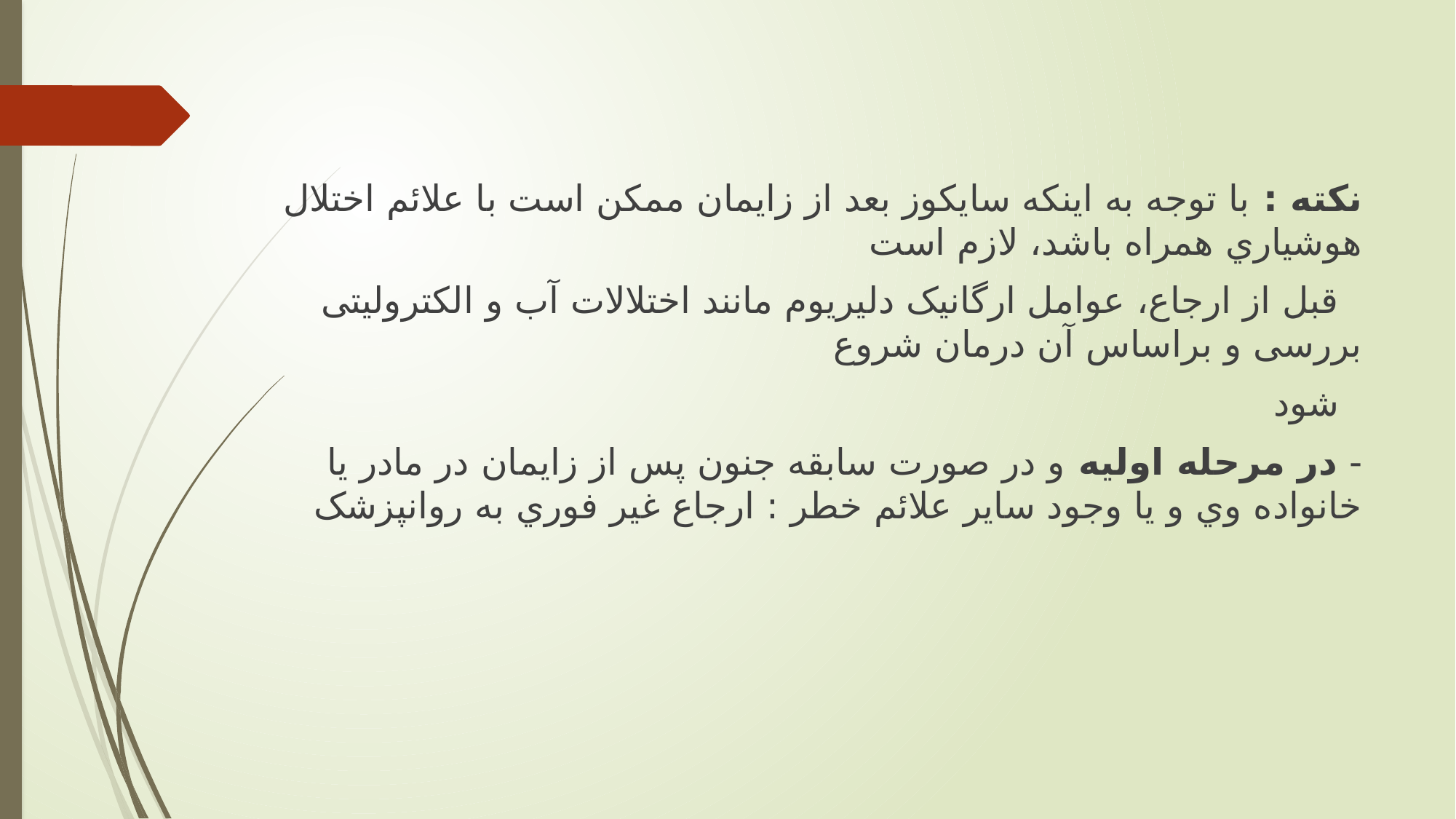

نکته : با توجه به اينكه سايكوز بعد از زايمان ممكن است با علائم اختلال هوشیاري همراه باشد، لازم است
  قبل از ارجاع، عوامل ارگانیک دلیريوم مانند اختلالات آب و الكترولیتی بررسی و براساس آن درمان شروع
  شود
- در مرحله اولیه و در صورت سابقه جنون پس از زايمان در مادر يا خانواده وي و يا وجود ساير علائم خطر : ارجاع غیر فوري به روانپزشک